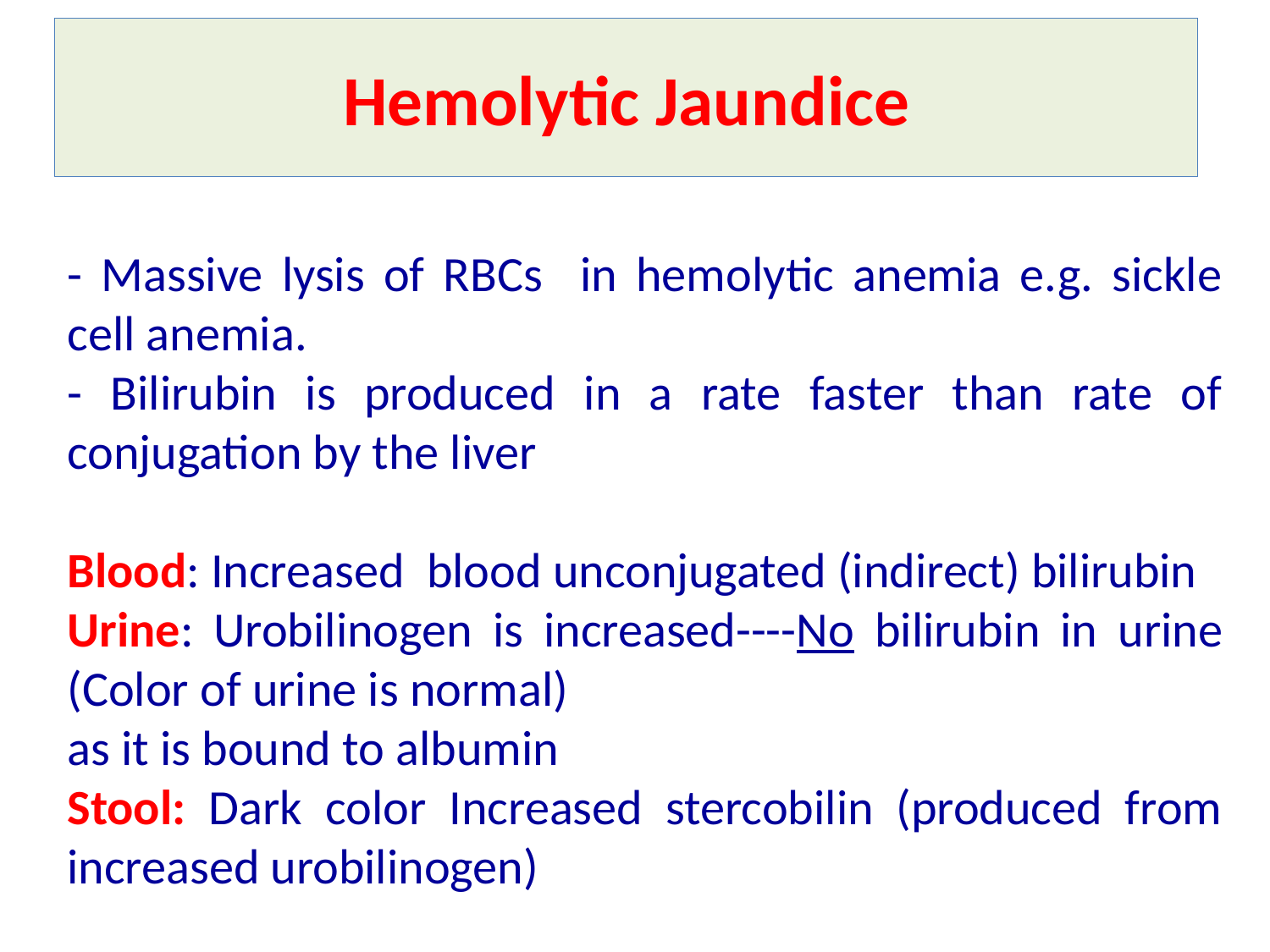

# Hemolytic Jaundice
- Massive lysis of RBCs  in hemolytic anemia e.g. sickle cell anemia.
- Bilirubin is produced in a rate faster than rate of conjugation by the liver

Blood: Increased  blood unconjugated (indirect) bilirubin
Urine: Urobilinogen is increased----No bilirubin in urine (Color of urine is normal)
as it is bound to albumin
Stool: Dark color Increased stercobilin (produced from increased urobilinogen)